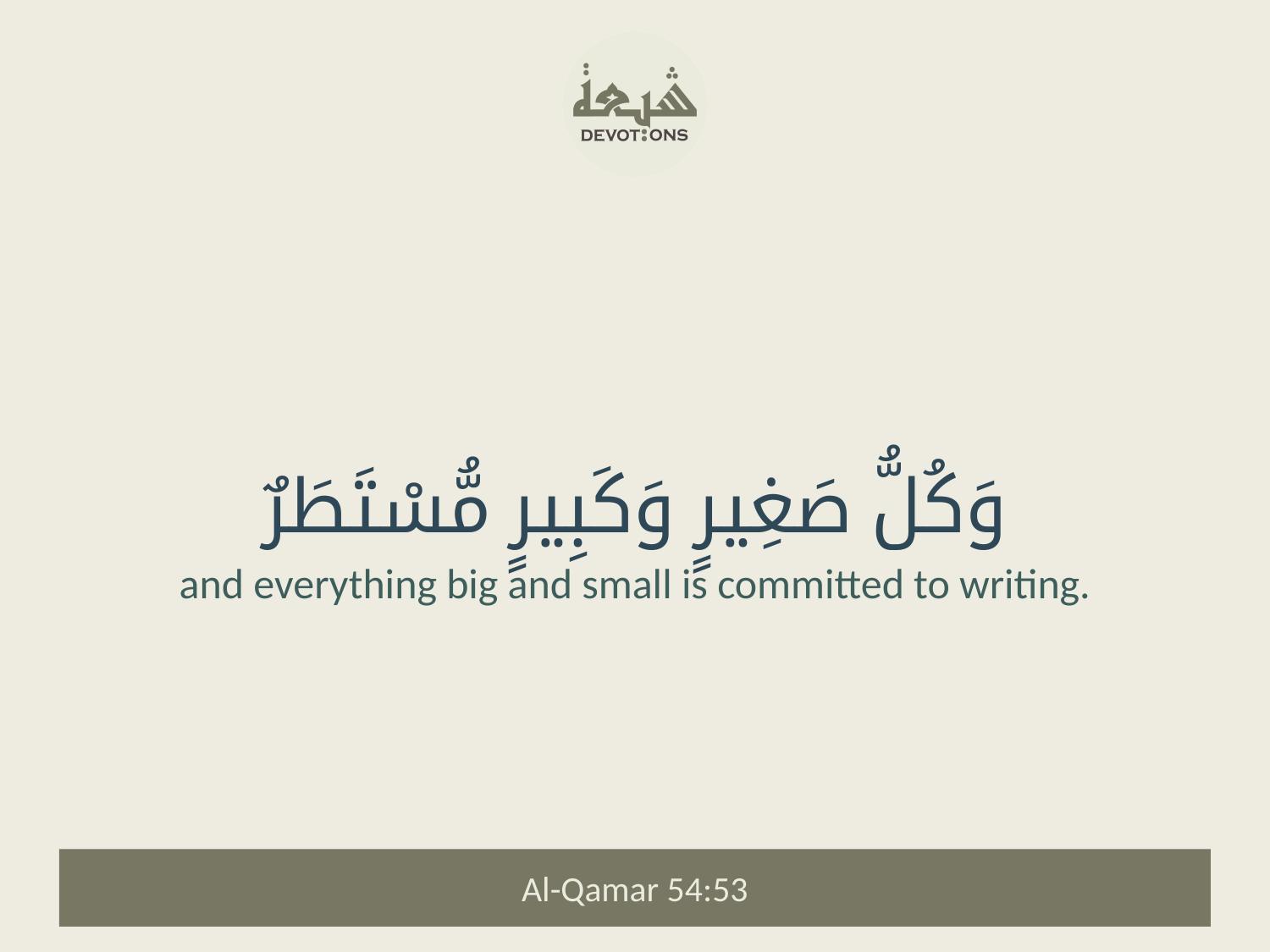

وَكُلُّ صَغِيرٍ وَكَبِيرٍ مُّسْتَطَرٌ
and everything big and small is committed to writing.
Al-Qamar 54:53